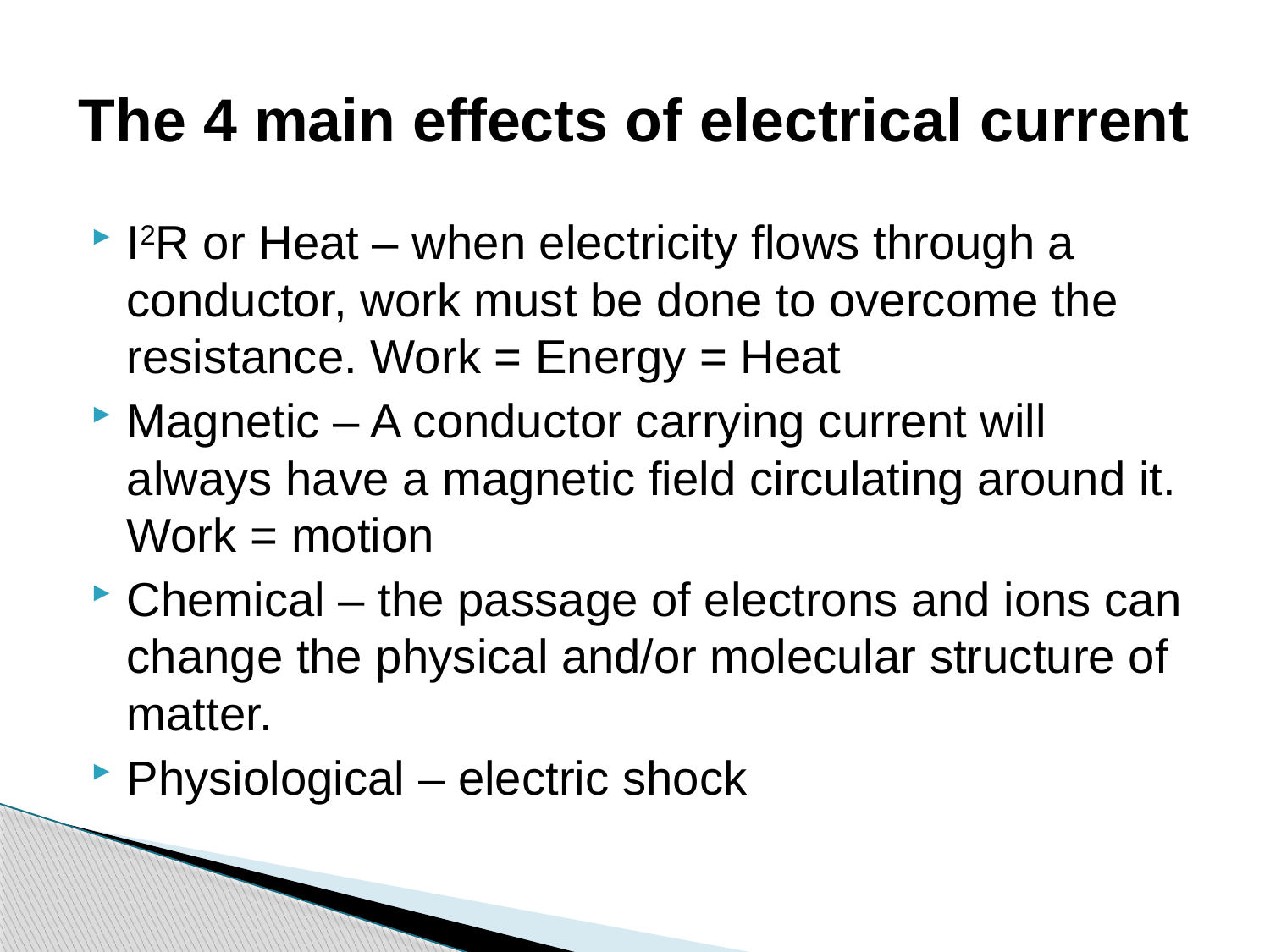

# The 4 main effects of electrical current
I2R or Heat – when electricity flows through a conductor, work must be done to overcome the resistance. Work = Energy = Heat
Magnetic – A conductor carrying current will always have a magnetic field circulating around it. Work = motion
Chemical – the passage of electrons and ions can change the physical and/or molecular structure of matter.
Physiological – electric shock